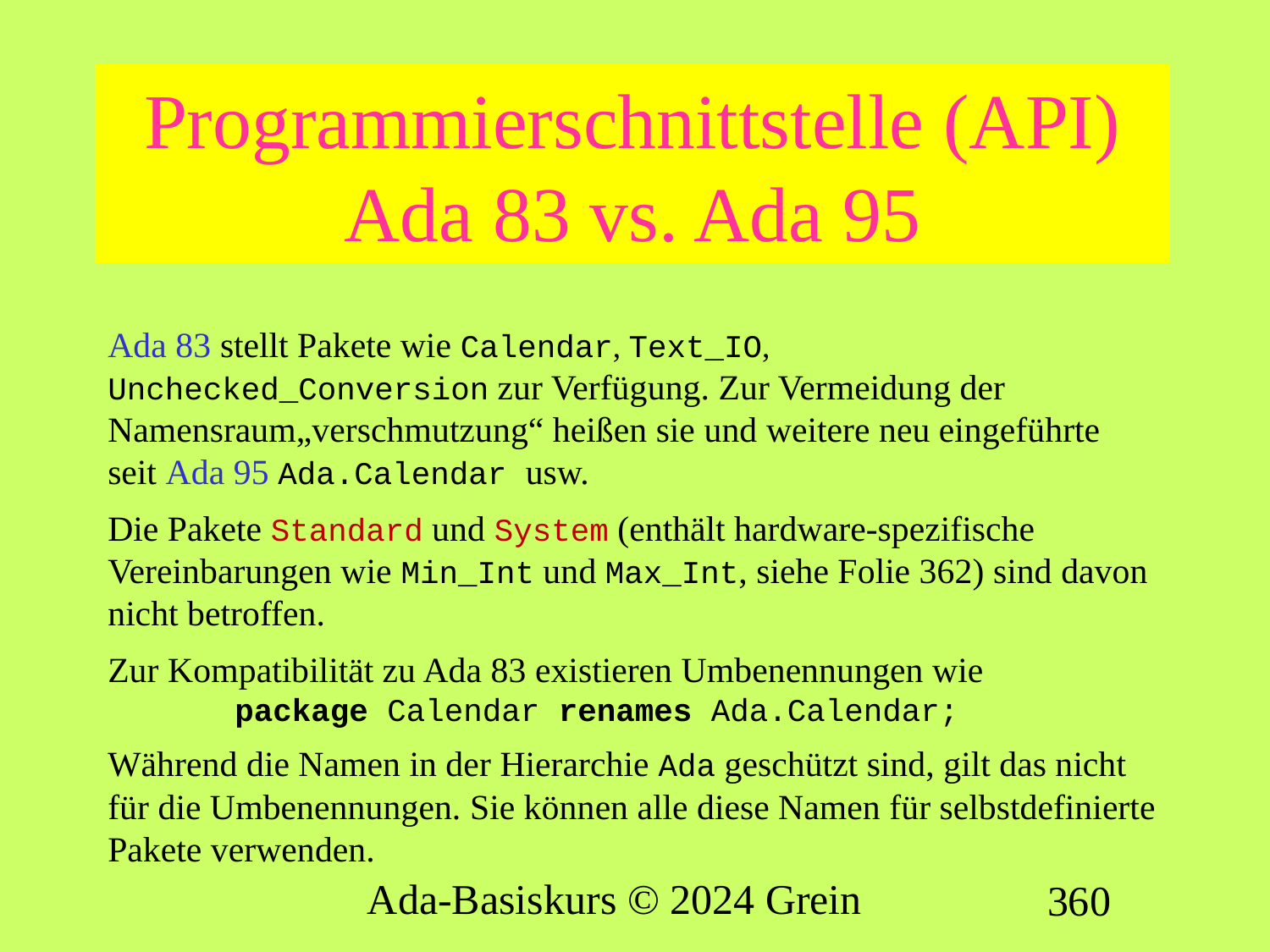

# Programmierschnittstelle (API) Ada 83 vs. Ada 95
Ada 83 stellt Pakete wie Calendar, Text_IO, Unchecked_Conversion zur Verfügung. Zur Vermeidung der Namensraum„verschmutzung“ heißen sie und weitere neu eingeführte seit Ada 95 Ada.Calendar usw.
Die Pakete Standard und System (enthält hardware-spezifische Vereinbarungen wie Min_Int und Max_Int, siehe Folie 362) sind davon nicht betroffen.
Zur Kompatibilität zu Ada 83 existieren Umbenennungen wie
	package Calendar renames Ada.Calendar;
Während die Namen in der Hierarchie Ada geschützt sind, gilt das nicht für die Umbenennungen. Sie können alle diese Namen für selbstdefinierte Pakete verwenden.
Ada-Basiskurs © 2024 Grein
360